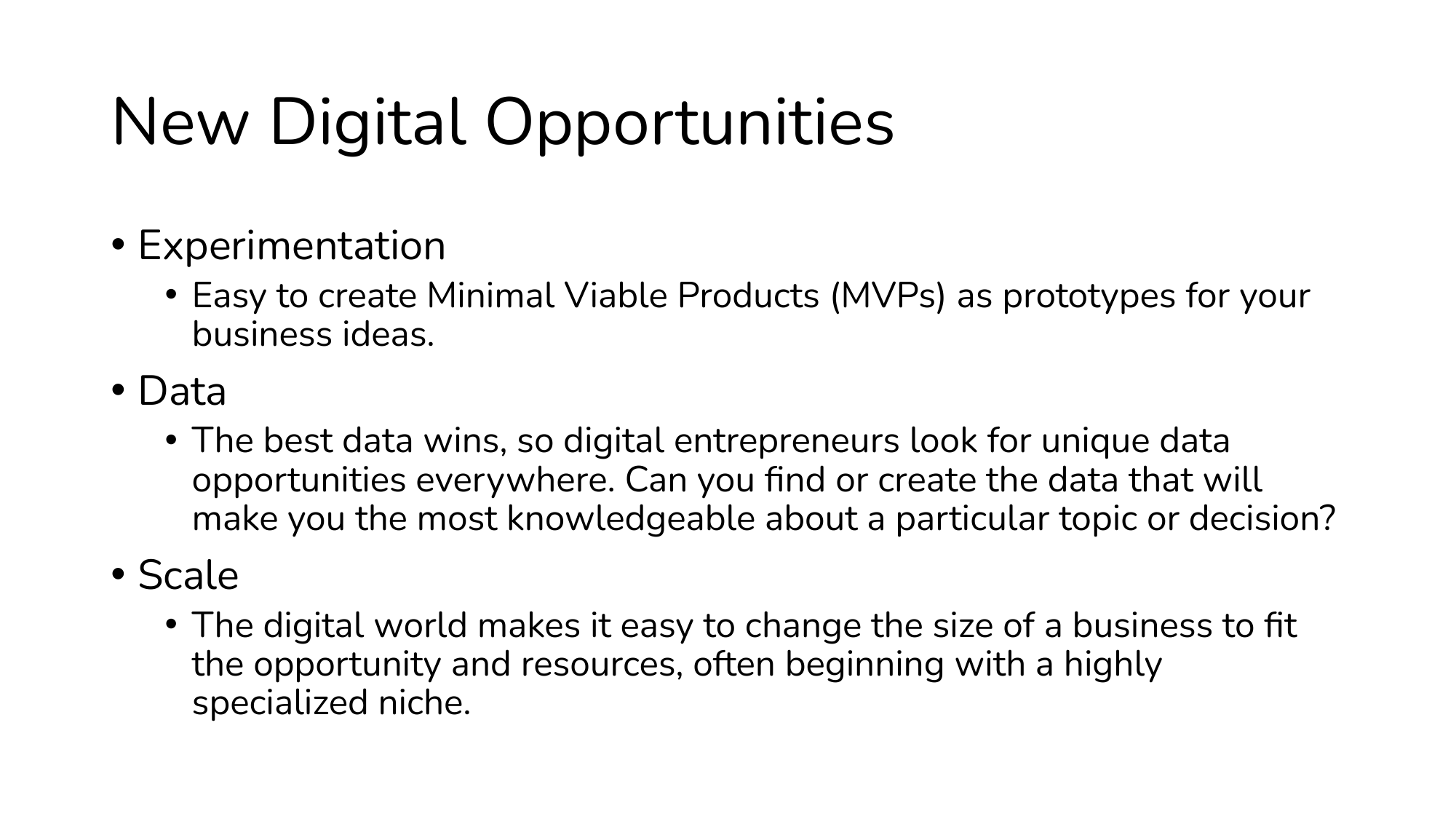

# New Digital Opportunities
Experimentation
Easy to create Minimal Viable Products (MVPs) as prototypes for your business ideas.
Data
The best data wins, so digital entrepreneurs look for unique data opportunities everywhere. Can you find or create the data that will make you the most knowledgeable about a particular topic or decision?
Scale
The digital world makes it easy to change the size of a business to fit the opportunity and resources, often beginning with a highly specialized niche.